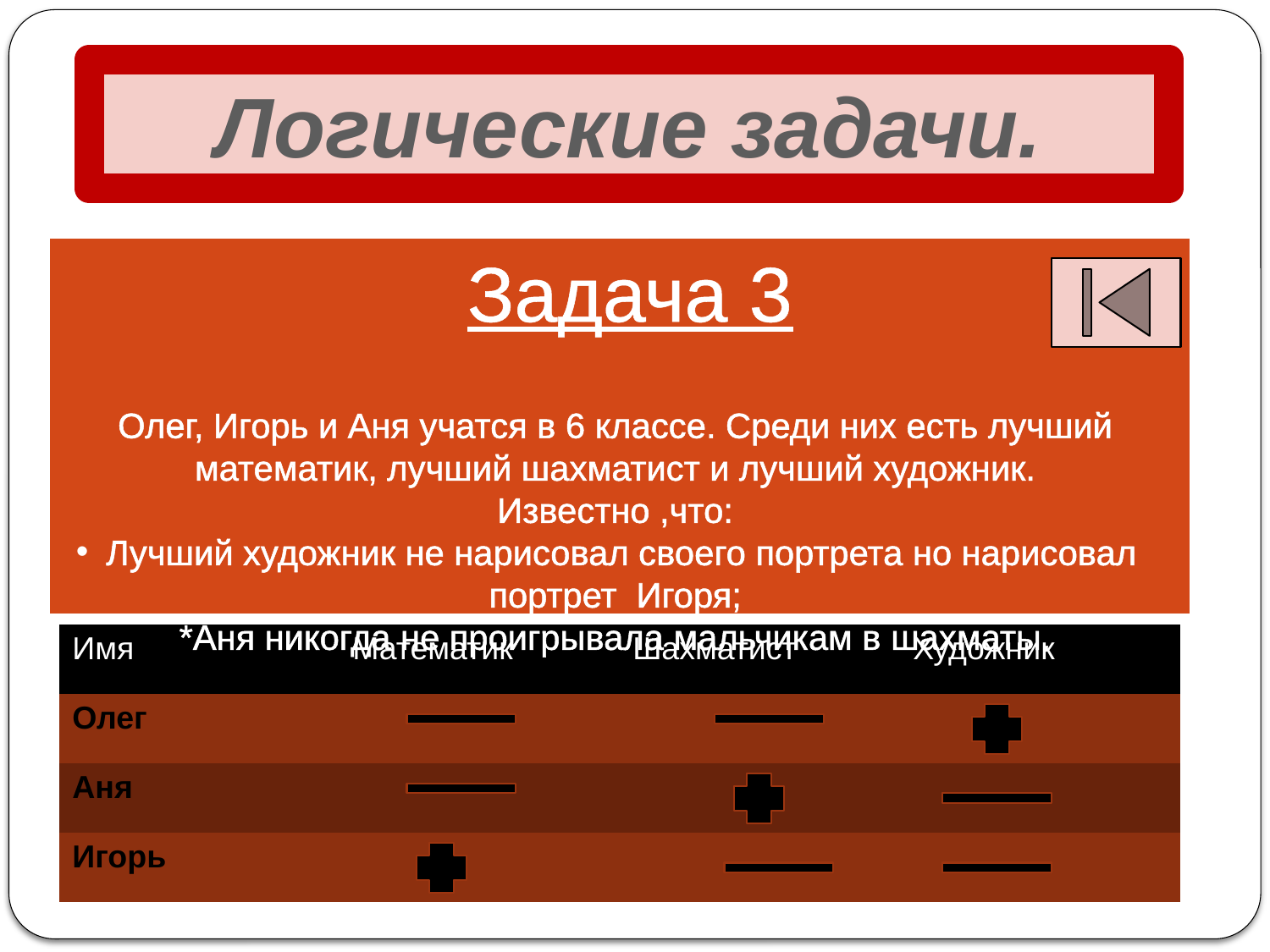

# Логические задачи.
Задача 3

|  |
| --- |

Олег, Игорь и Аня учатся в 6 классе. Среди них есть лучший математик, лучший шахматист и лучший художник. Известно ,что:
Лучший художник не нарисовал своего портрета но нарисовал портрет  Игоря;
*Аня никогда не проигрывала мальчикам в шахматы.

| Имя | Математик | Шахматист | Художник |
| --- | --- | --- | --- |
| Олег |  |  |  |
| Аня |  |  |  |
| Игорь |  |  |  |